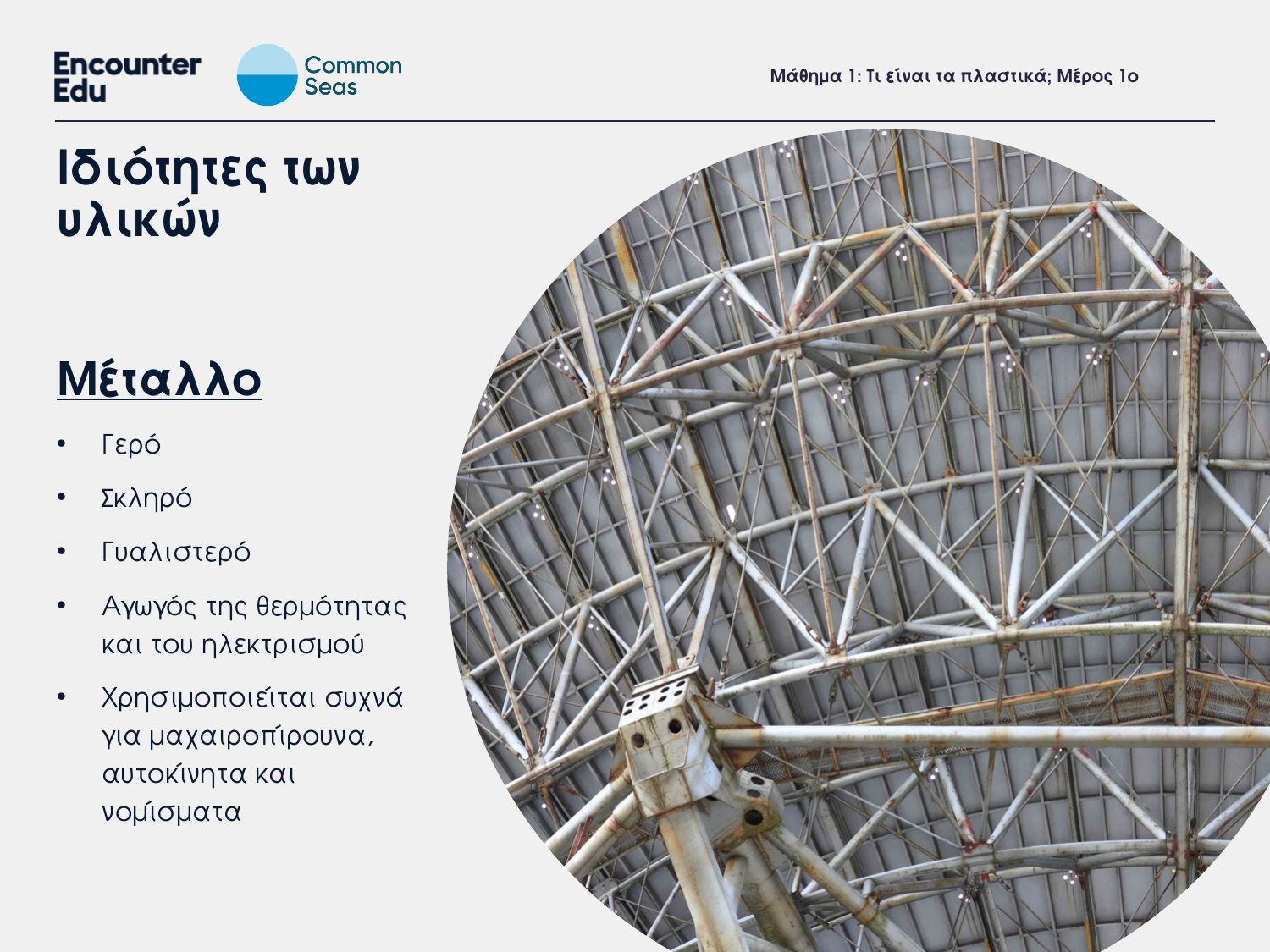

# Μάθημα 1: Τι είναι τα πλαστικά; Μέρος 1ο

Ιδιότητες των υλικών
Μέταλλο
Γερό
Σκληρό
Γυαλιστερό
Αγωγός της θερμότητας και του ηλεκτρισμού
Χρησιμοποιείται συχνά για μαχαιροπίρουνα, αυτοκίνητα και νομίσματα